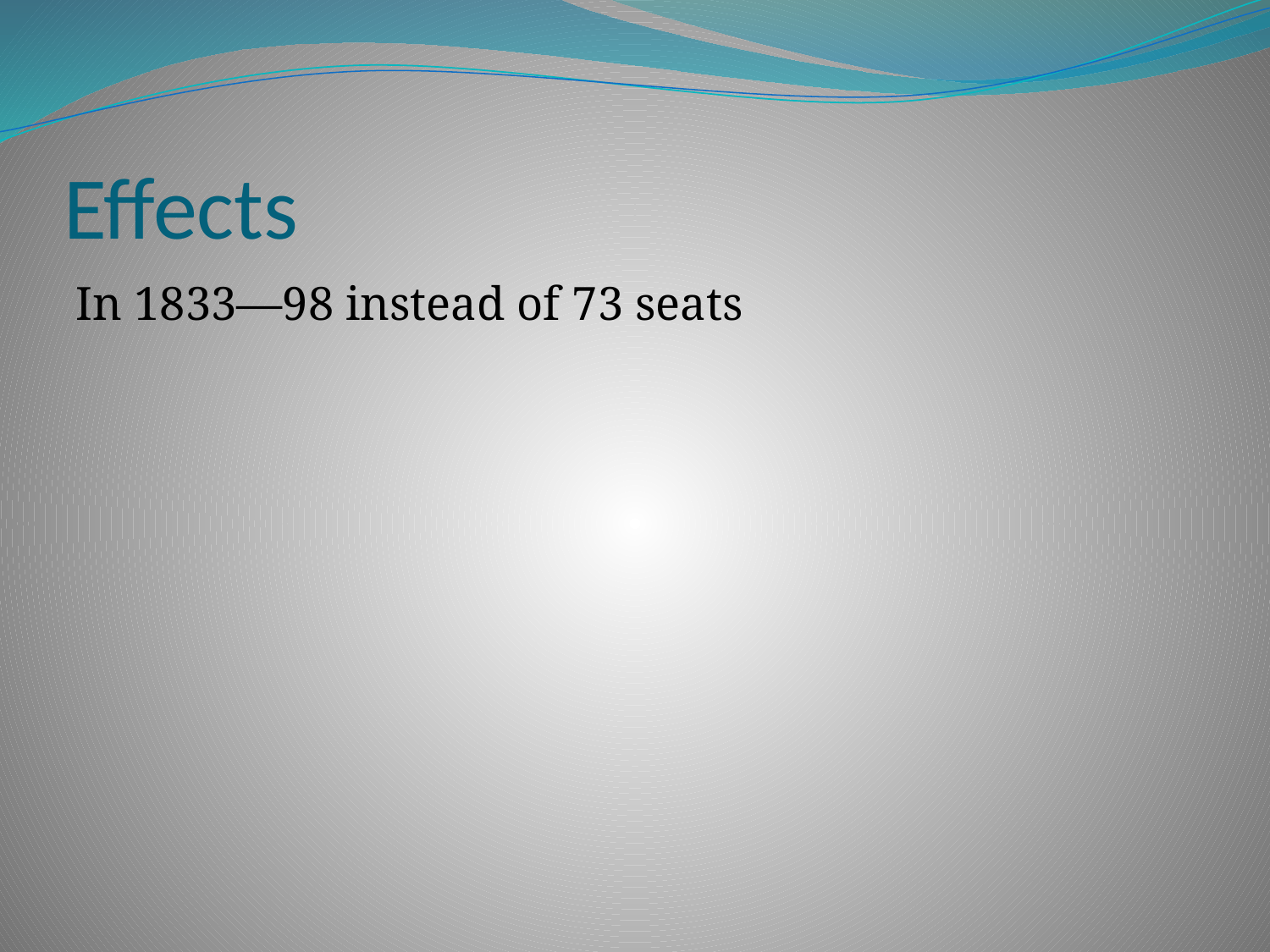

# Effects
In 1833—98 instead of 73 seats